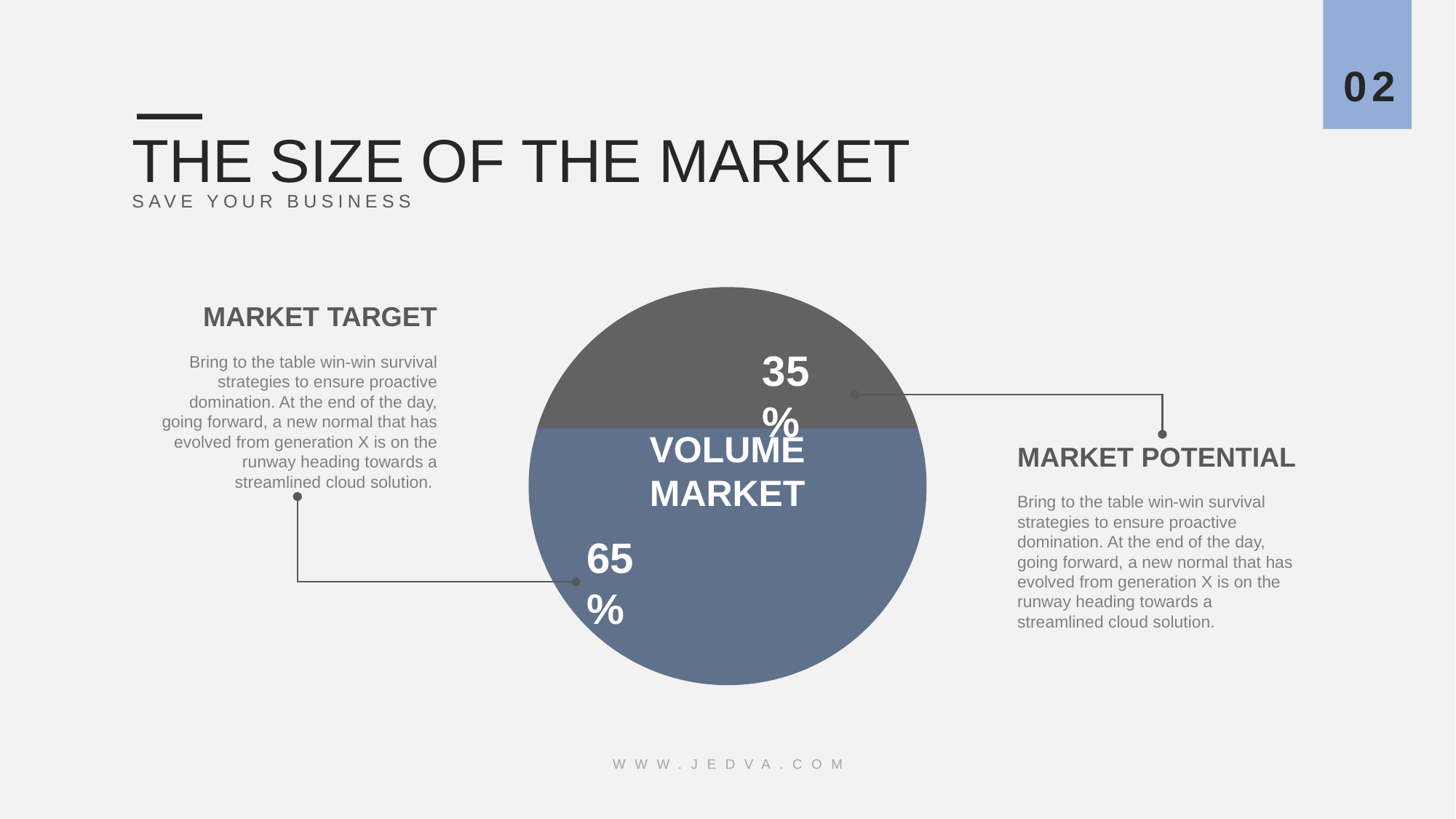

02

THE SIZE OF THE MARKET
SAVE YOUR BUSINESS

MARKET TARGET
35%
Bring to the table win-win survival strategies to ensure proactive domination. At the end of the day, going forward, a new normal that has evolved from generation X is on the runway heading towards a streamlined cloud solution.
VOLUME MARKET

MARKET POTENTIAL
Bring to the table win-win survival strategies to ensure proactive domination. At the end of the day, going forward, a new normal that has evolved from generation X is on the runway heading towards a streamlined cloud solution.
65%
WWW.JEDVA.COM